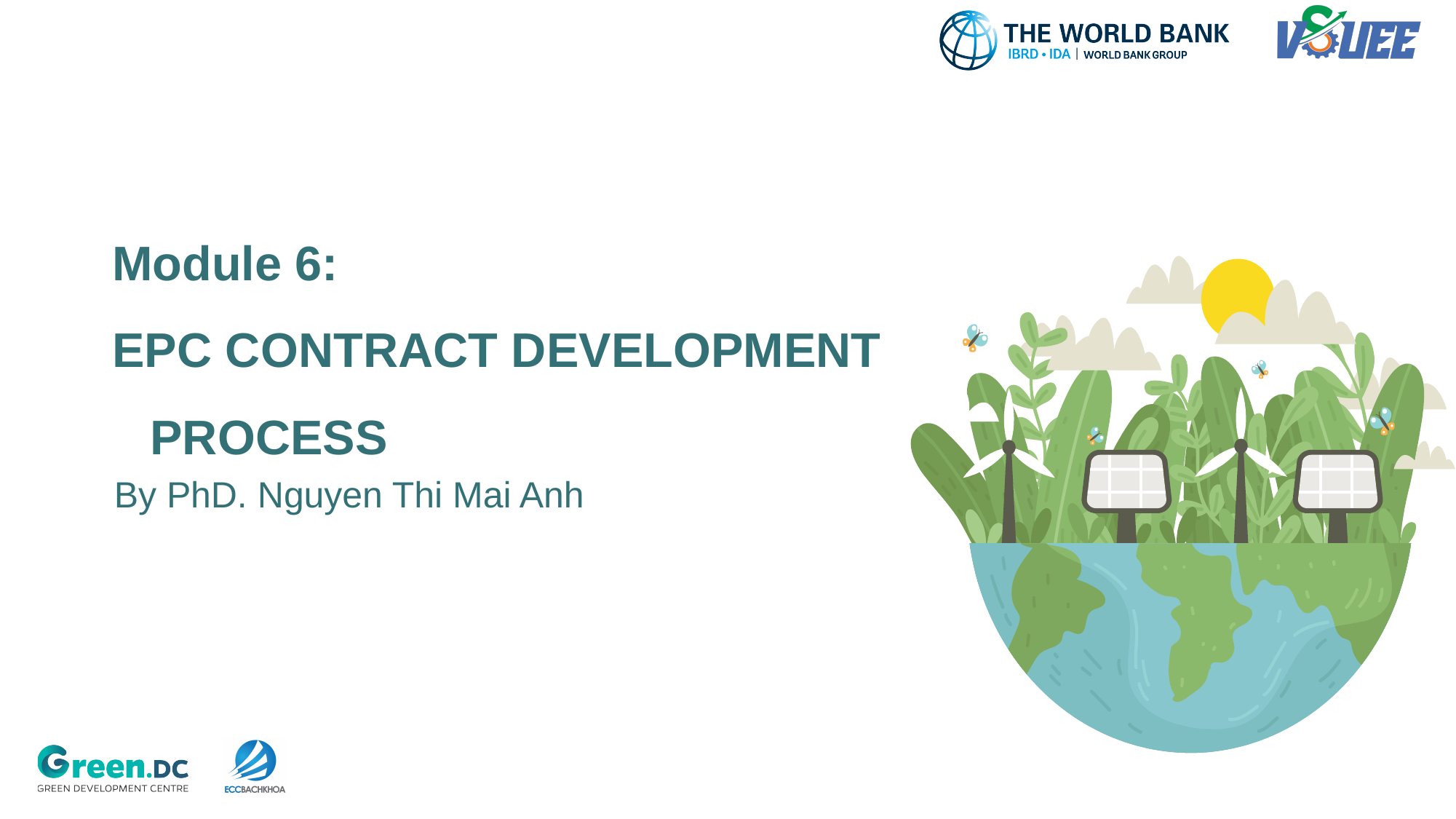

Module 6:
EPC CONTRACT DEVELOPMENT PROCESS
By PhD. Nguyen Thi Mai Anh